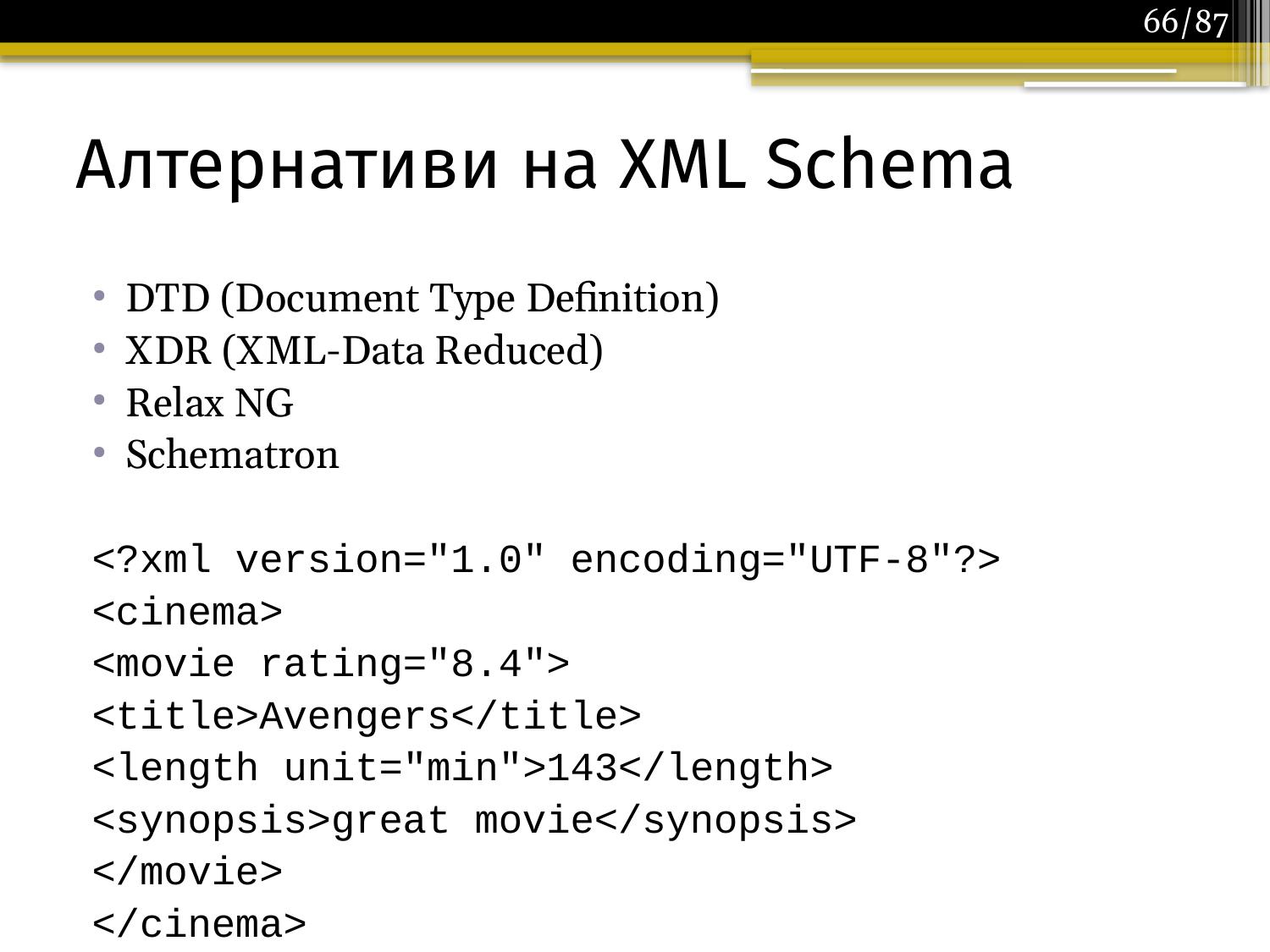

66/87
# Алтернативи на XML Schema
DTD (Document Type Definition)
XDR (XML-Data Reduced)
Relax NG
Schematron

<?xml version="1.0" encoding="UTF-8"?>
<cinema>
	<movie rating="8.4">
		<title>Avengers</title>
		<length unit="min">143</length>
		<synopsis>great movie</synopsis>
	</movie>
</cinema>